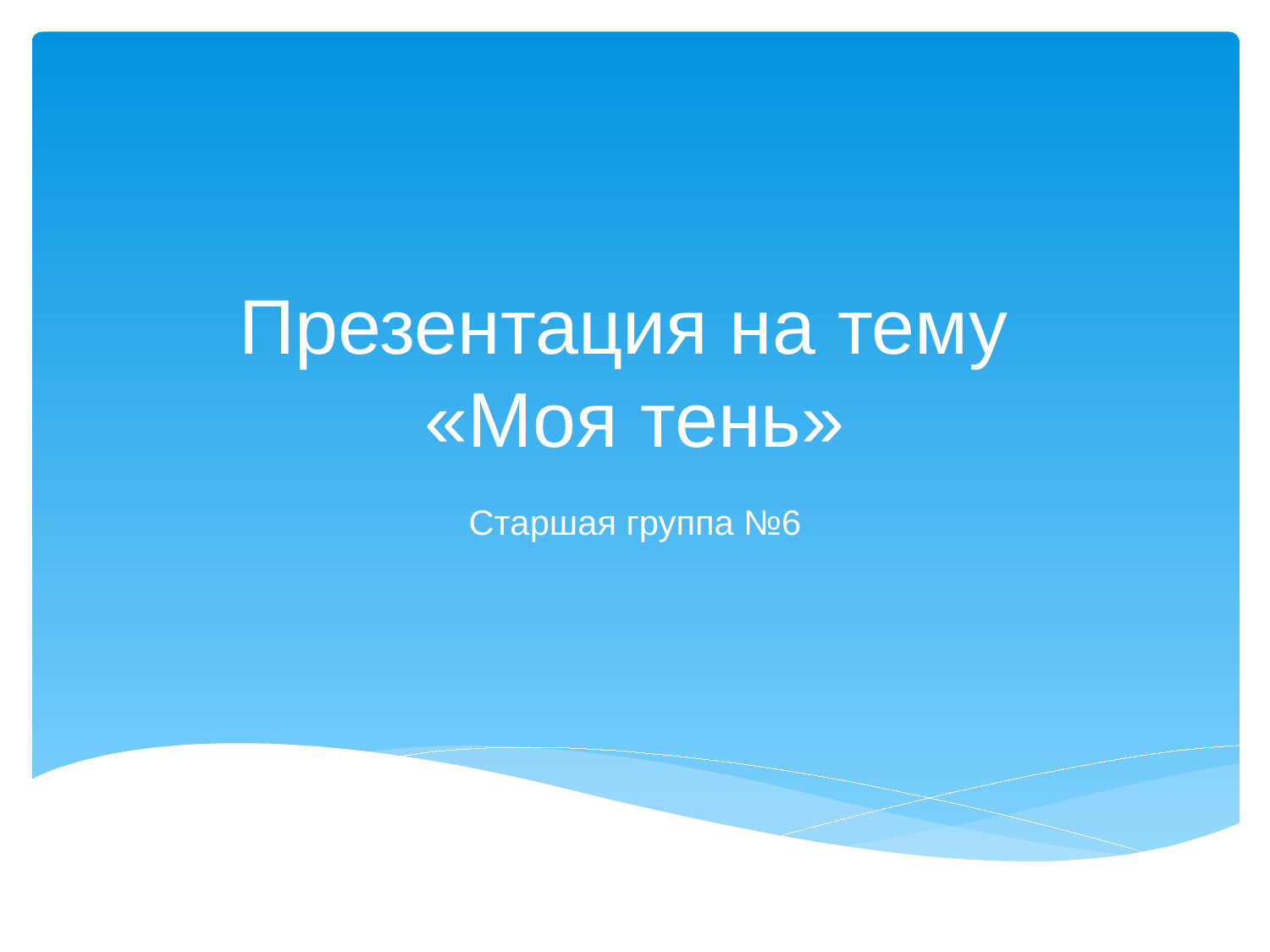

# Презентация на тему «Моя тень»
Старшая группа №6